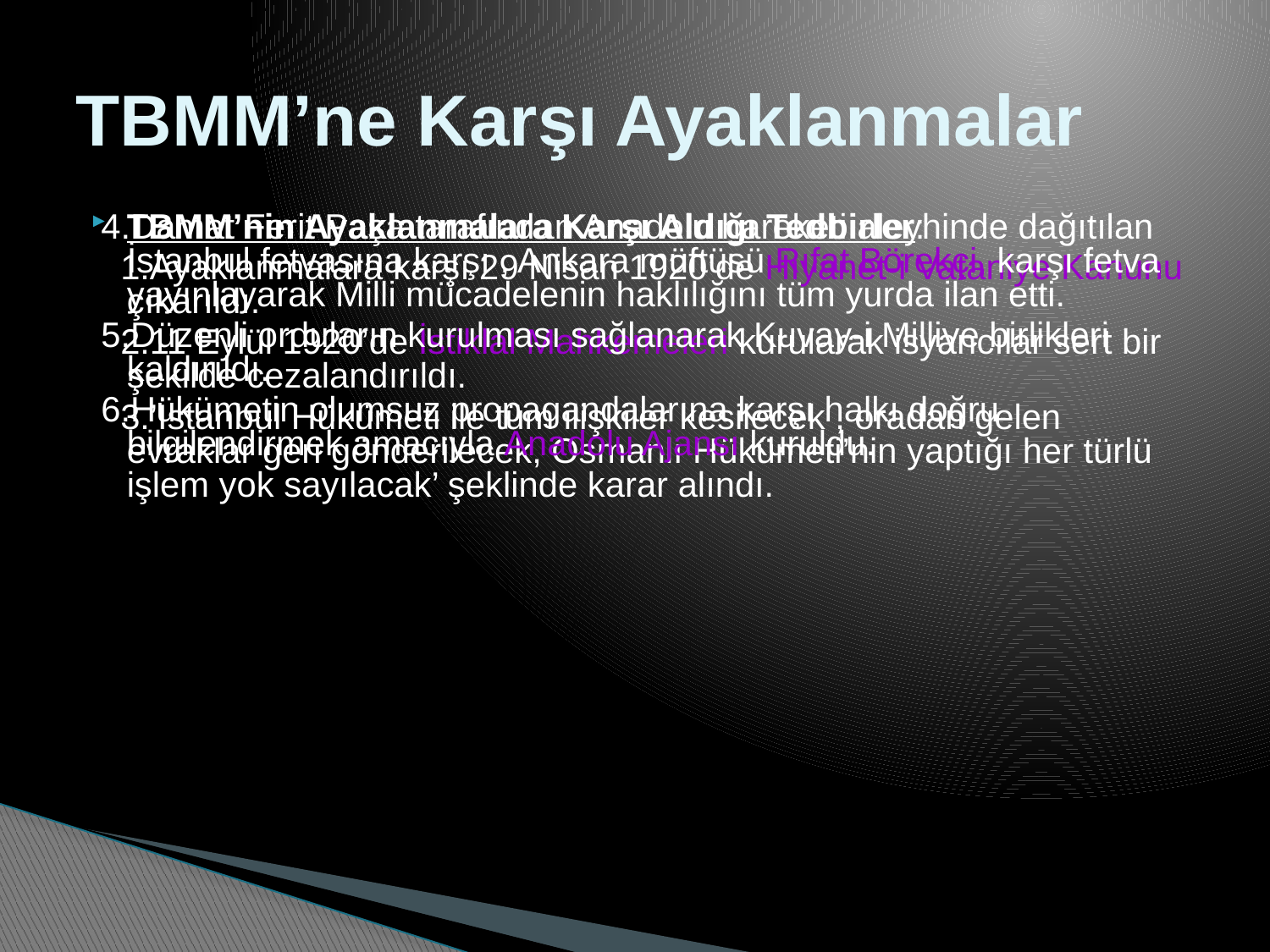

# TBMM’ne Karşı Ayaklanmalar
TBMM’nin Ayaklanmalara Karşı Aldığı Tedbirler:
   1.Ayaklanmalara karşı 29 Nisan 1920’de Hıyanet-i Vataniye Kanunu çıkarıldı.
   2.11 Eylül 1920’de İstiklal Mahkemeleri kurularak isyancılar sert bir şekilde cezalandırıldı.
   3.’İstanbul Hükümeti ile tüm ilişkiler kesilecek , oradan gelen evraklar geri gönderilecek, Osmanlı Hükümeti’nin yaptığı her türlü işlem yok sayılacak’ şeklinde karar alındı.

 4.Damat Ferit Paşa tarafından Anadolu hareketi aleyhinde dağıtılan İstanbul fetvasına karşı , Ankara müftüsü Rıfat Börekçi, karşı fetva yayınlayarak Milli mücadelenin haklılığını tüm yurda ilan etti.
 5.Düzenli orduların kurulması sağlanarak Kuvay-i Milliye birlikleri kaldırıldı.
 6.Hükümetin olumsuz propagandalarına karşı halkı doğru bilgilendirmek amacıyla Anadolu Ajansı kuruldu.